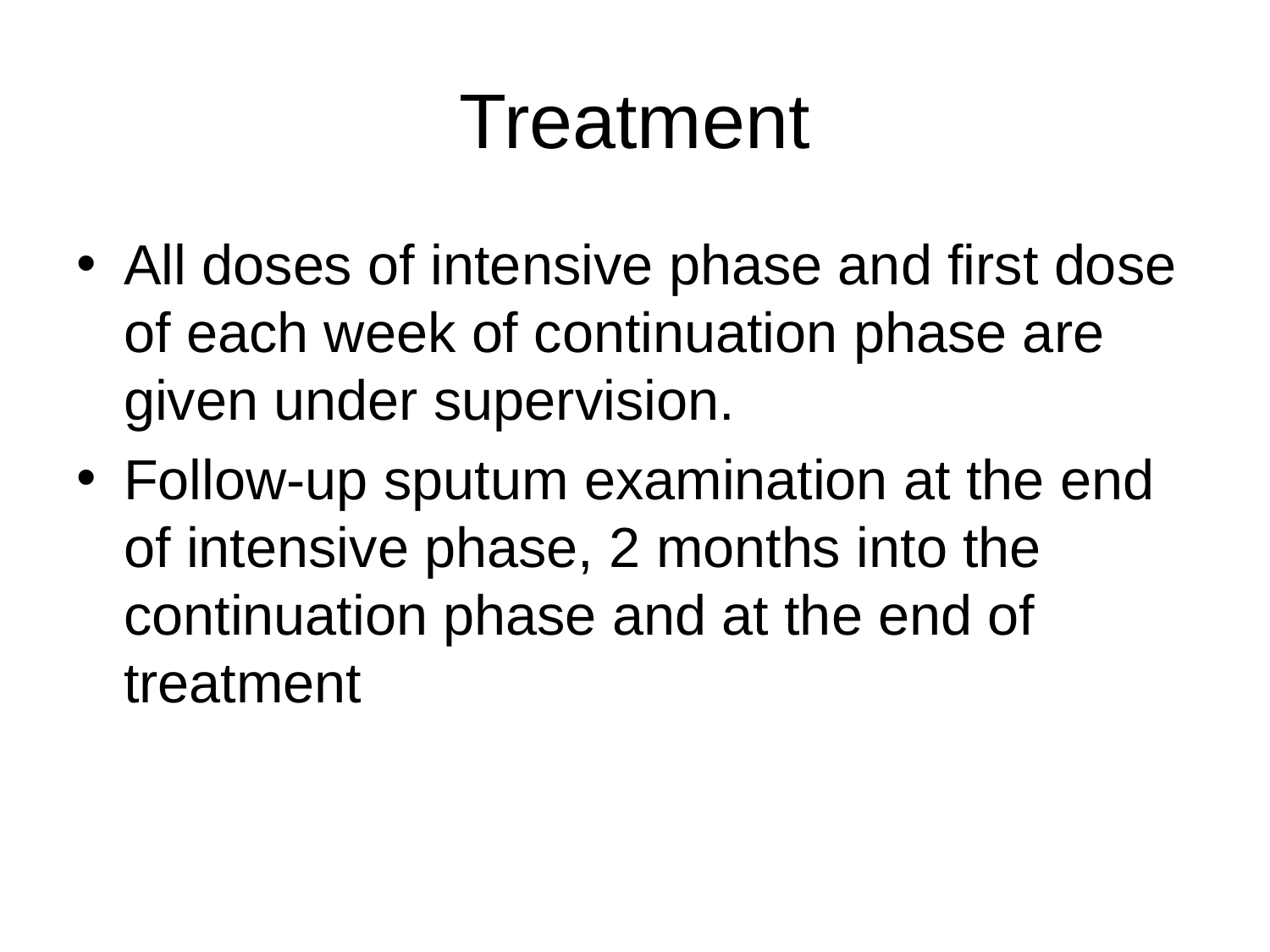

# Treatment
All doses of intensive phase and first dose of each week of continuation phase are given under supervision.
Follow-up sputum examination at the end of intensive phase, 2 months into the continuation phase and at the end of treatment